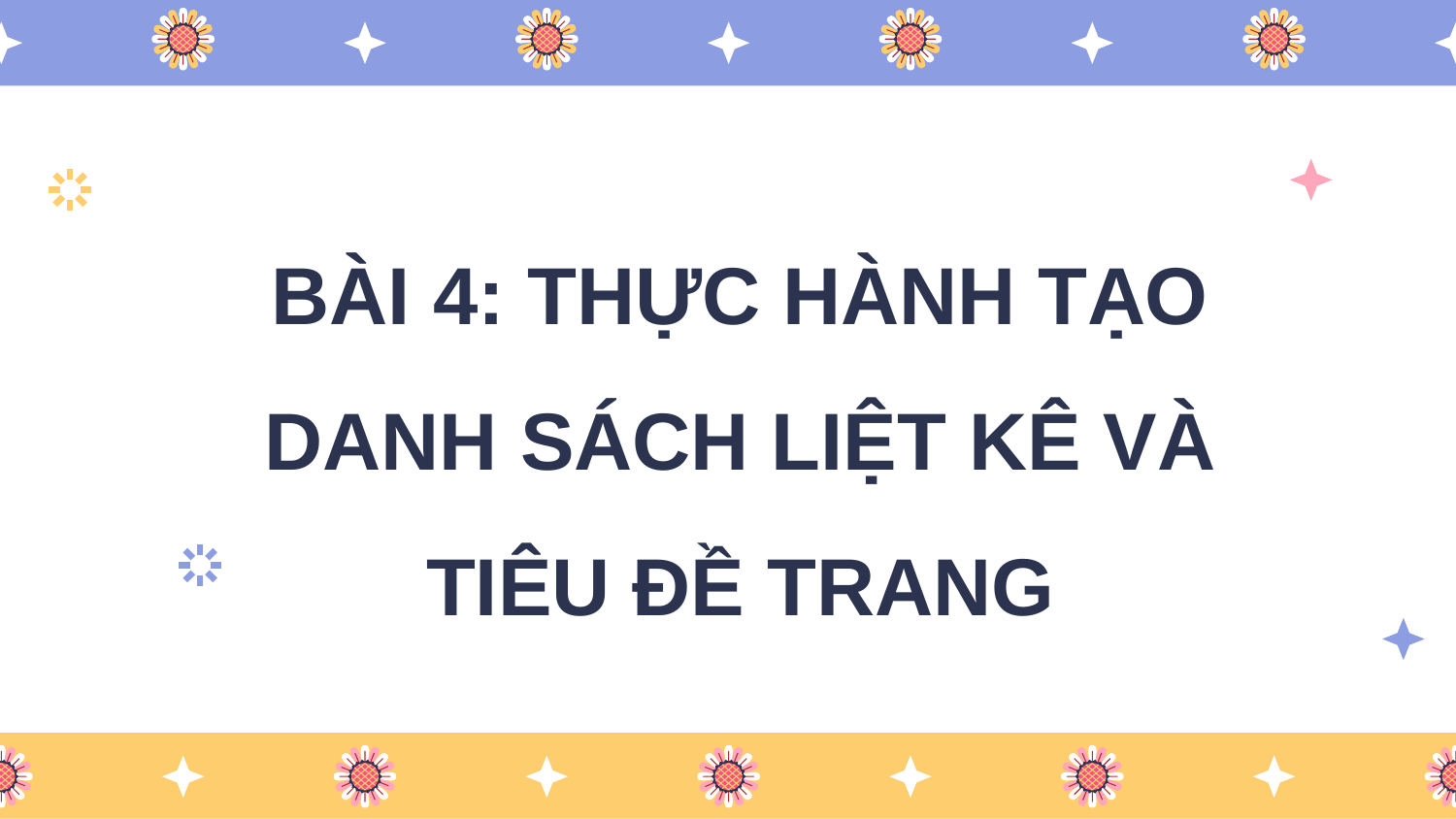

BÀI 4: THỰC HÀNH TẠO DANH SÁCH LIỆT KÊ VÀ TIÊU ĐỀ TRANG